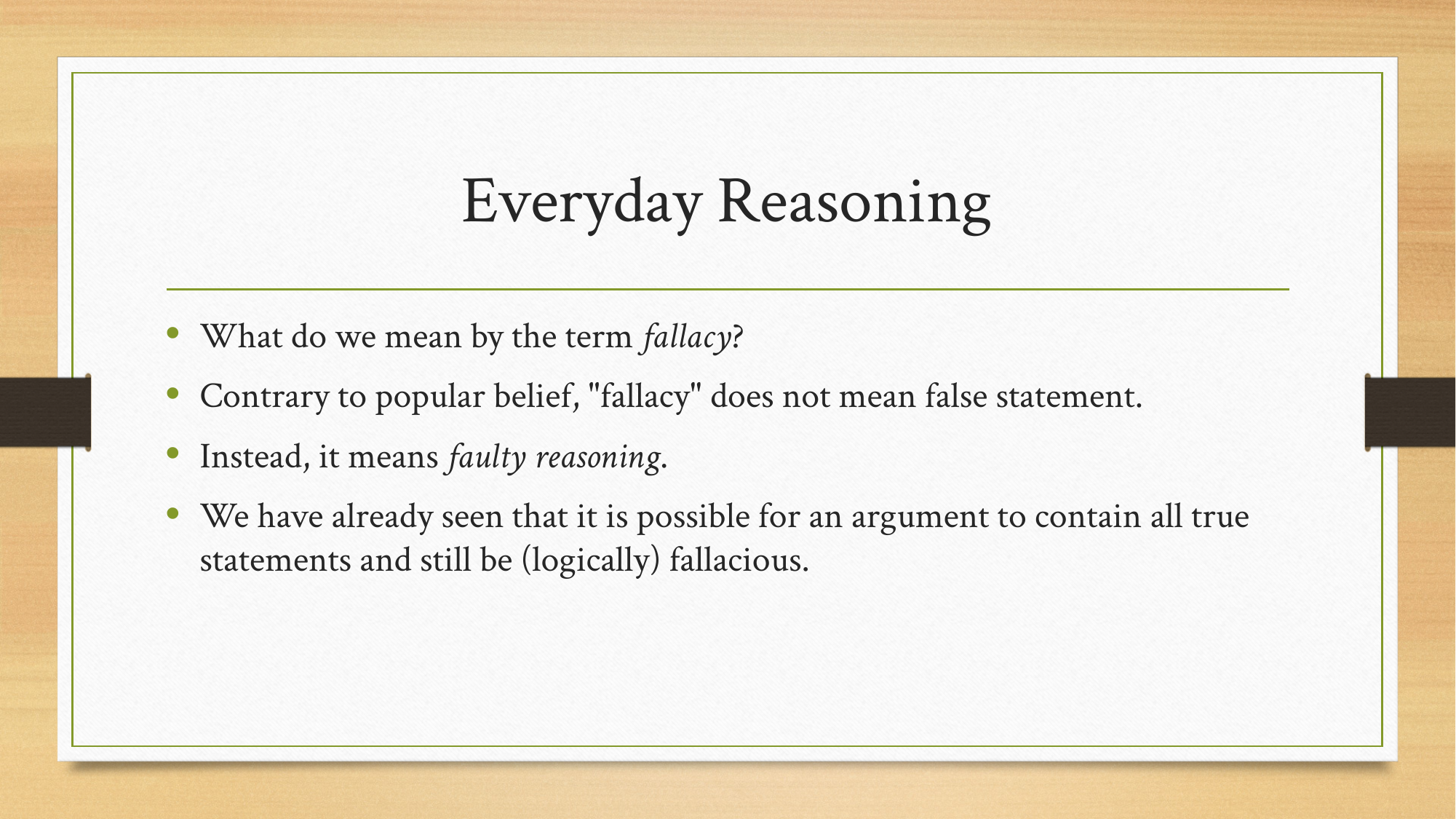

# Everyday Reasoning
What do we mean by the term fallacy?
Contrary to popular belief, "fallacy" does not mean false statement.
Instead, it means faulty reasoning.
We have already seen that it is possible for an argument to contain all true statements and still be (logically) fallacious.